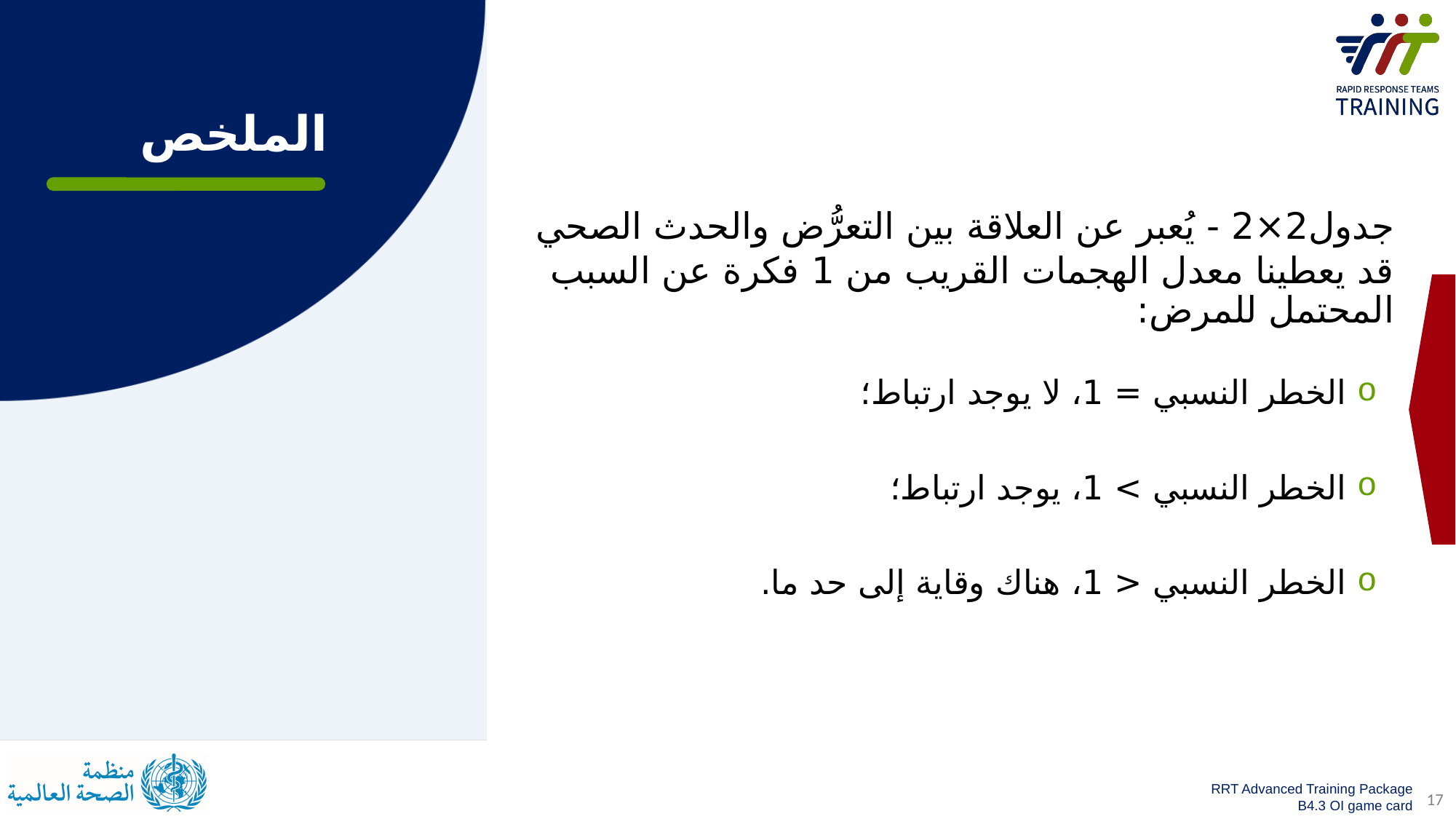

الملخص
جدول2×2 - يُعبر عن العلاقة بين التعرُّض والحدث الصحي
قد يعطينا معدل الهجمات القريب من 1 فكرة عن السبب المحتمل للمرض:

الخطر النسبي = 1، لا يوجد ارتباط؛

الخطر النسبي > 1، يوجد ارتباط؛

الخطر النسبي < 1، هناك وقاية إلى حد ما.